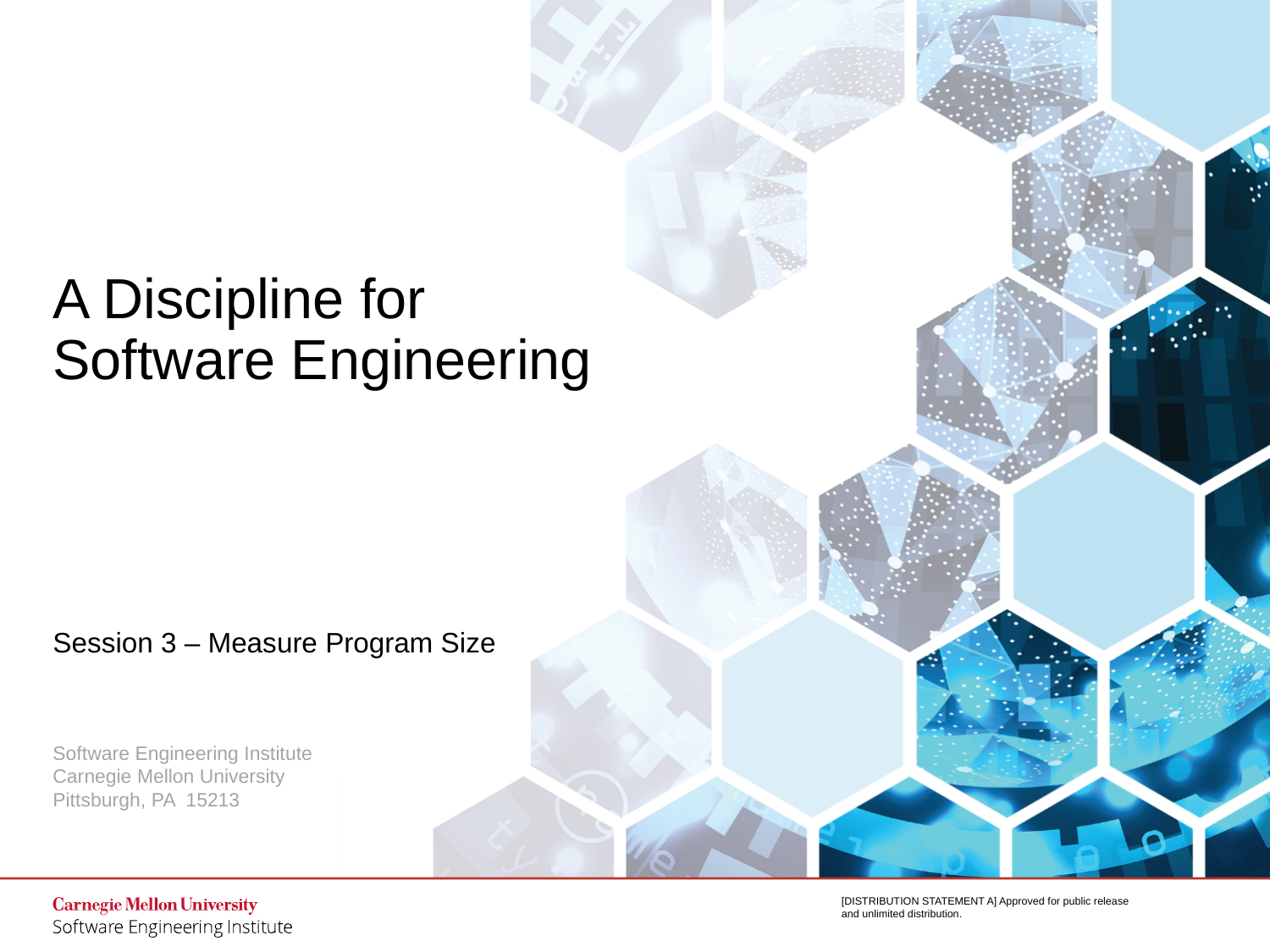

# A Discipline for Software Engineering
Session 3 – Measure Program Size